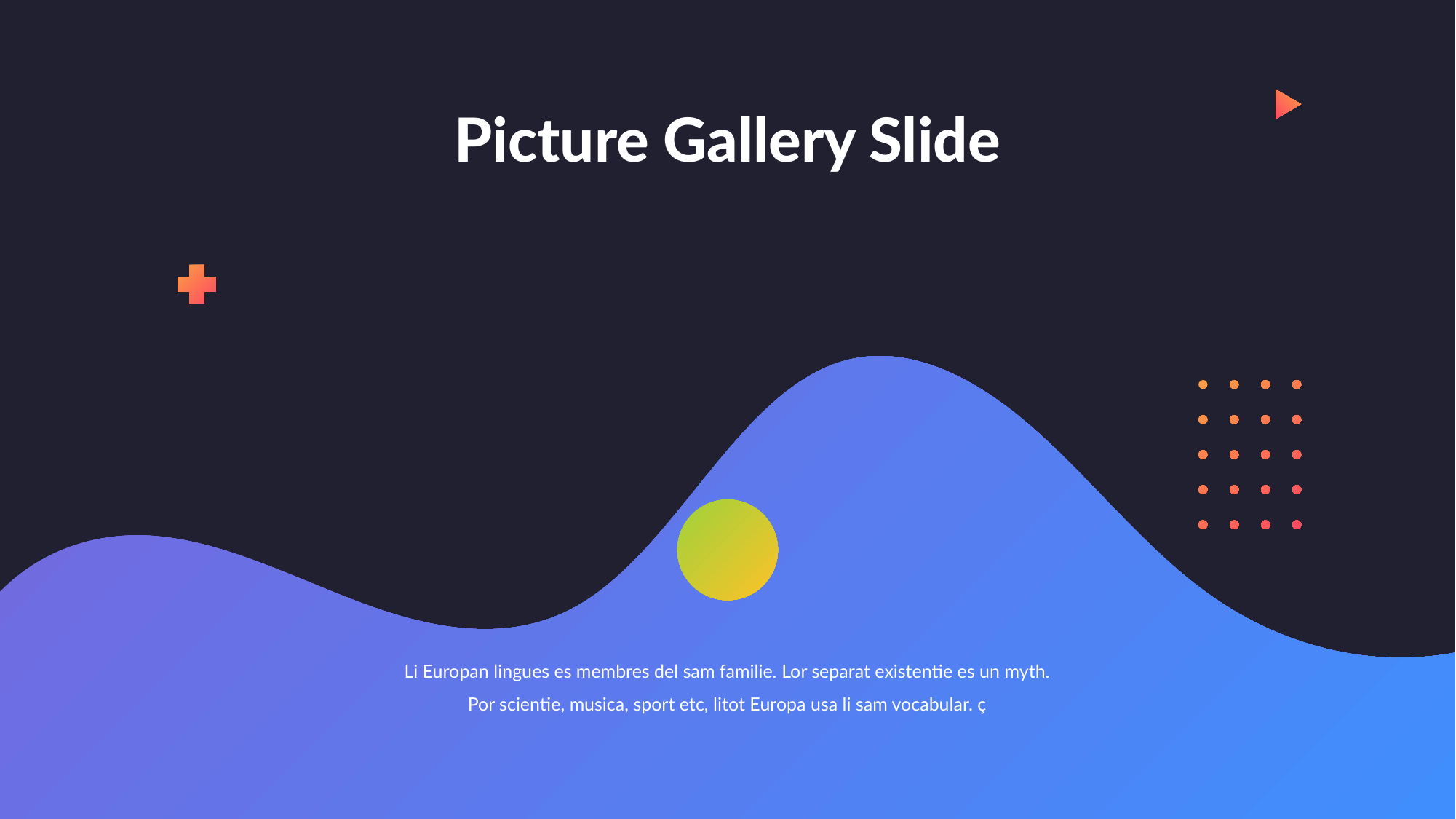

Picture Gallery Slide

Li Europan lingues es membres del sam familie. Lor separat existentie es un myth. Por scientie, musica, sport etc, litot Europa usa li sam vocabular. ç